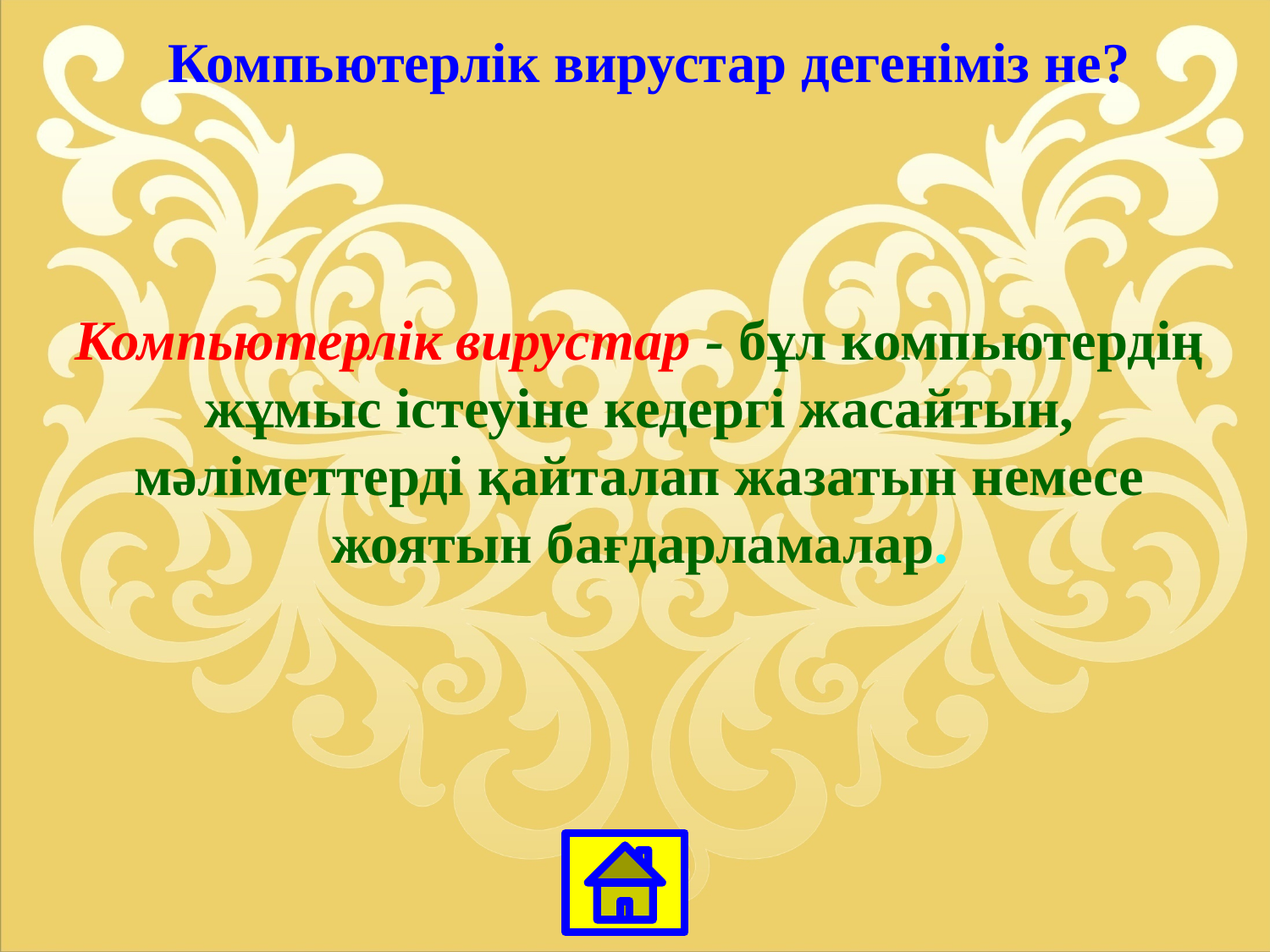

Компьютерлік вирустар дегеніміз не?
Компьютерлік вирустар - бұл компьютердің жұмыс істеуіне кедергі жасайтын, мәліметтерді қайталап жазатын немесе жоятын бағдарламалар.